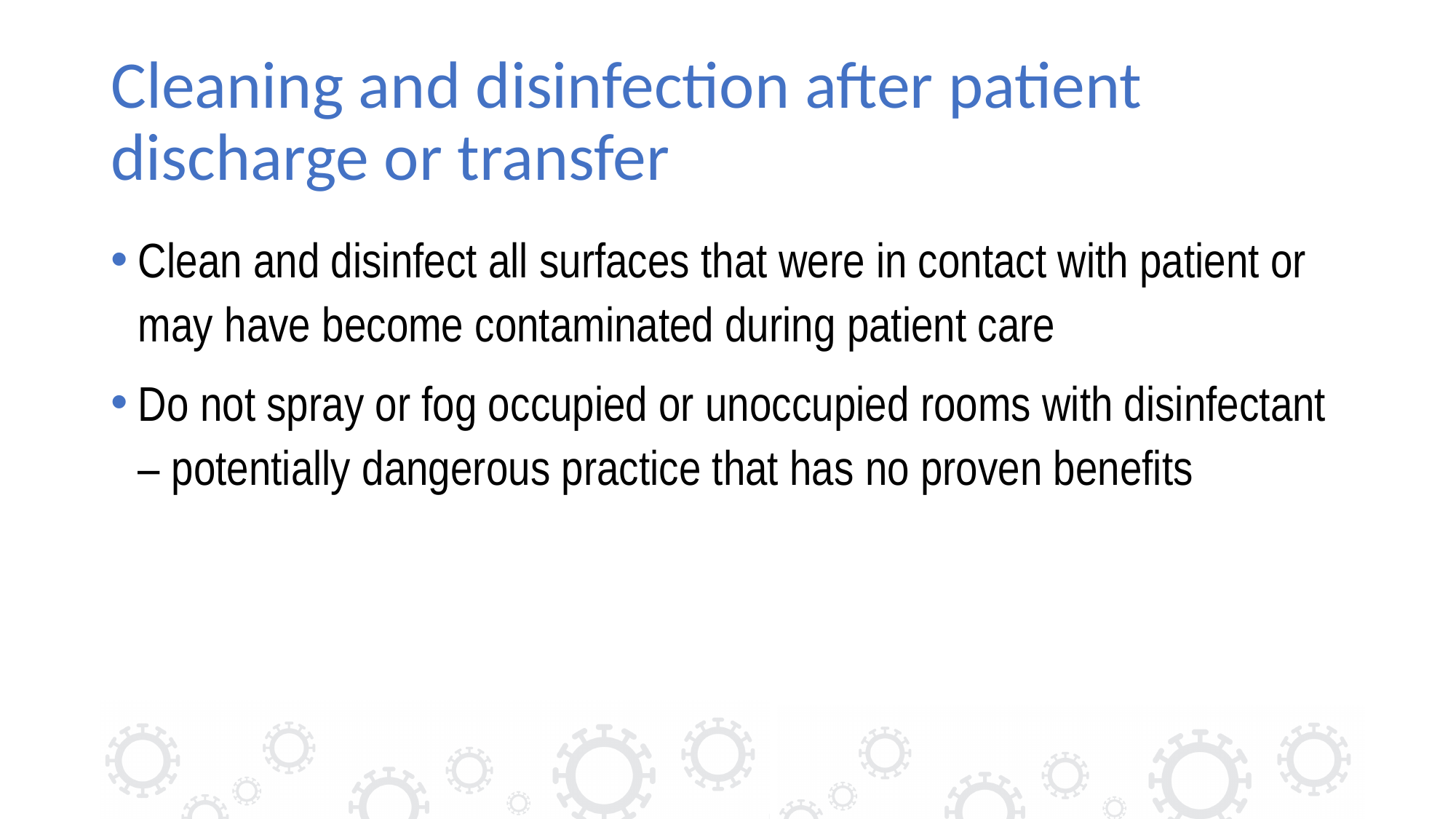

# Cleaning and disinfection after patient discharge or transfer
Clean and disinfect all surfaces that were in contact with patient or may have become contaminated during patient care
Do not spray or fog occupied or unoccupied rooms with disinfectant – potentially dangerous practice that has no proven benefits